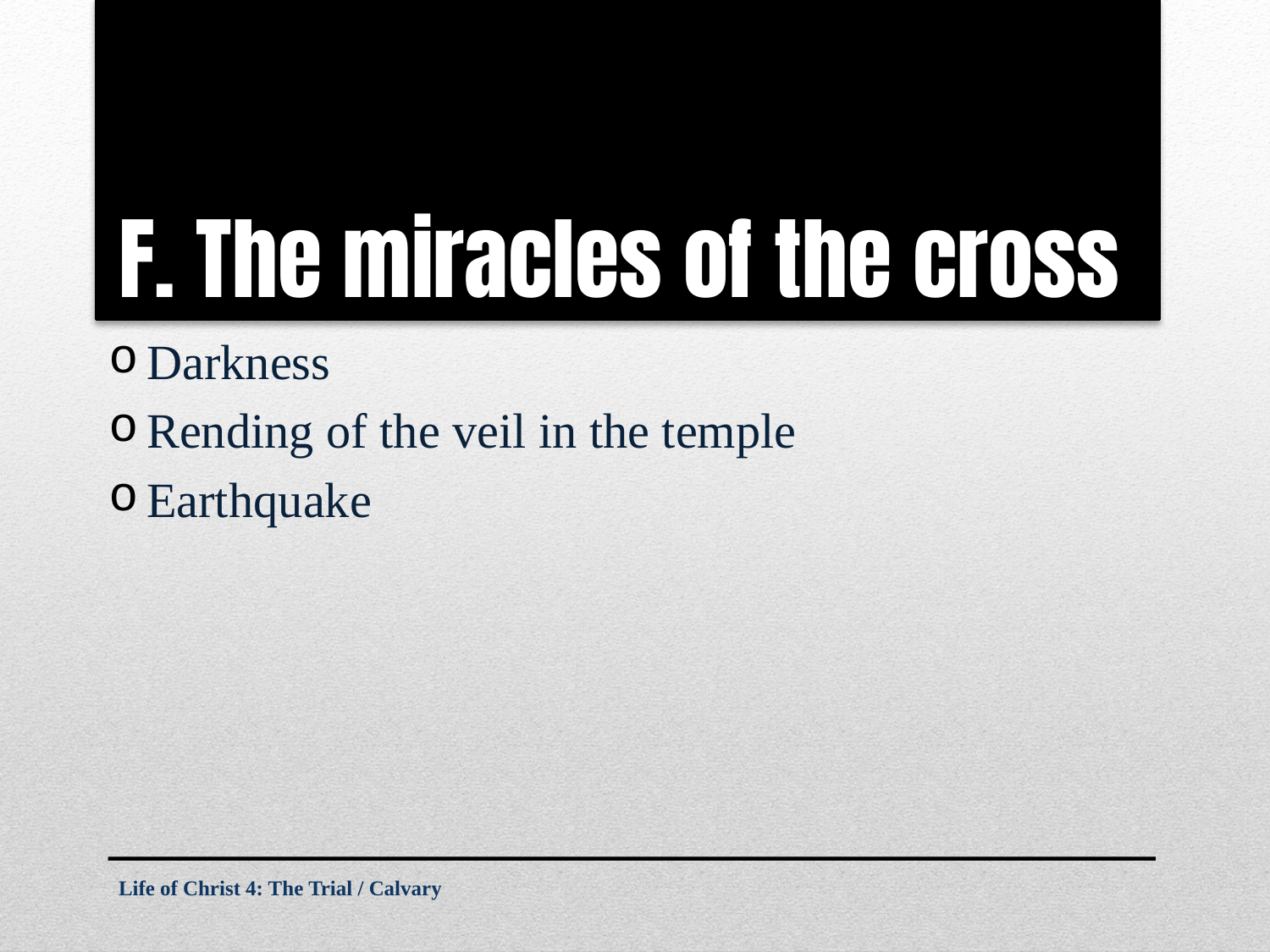

# F. The miracles of the cross
Darkness
Rending of the veil in the temple
Earthquake
Life of Christ 4: The Trial / Calvary